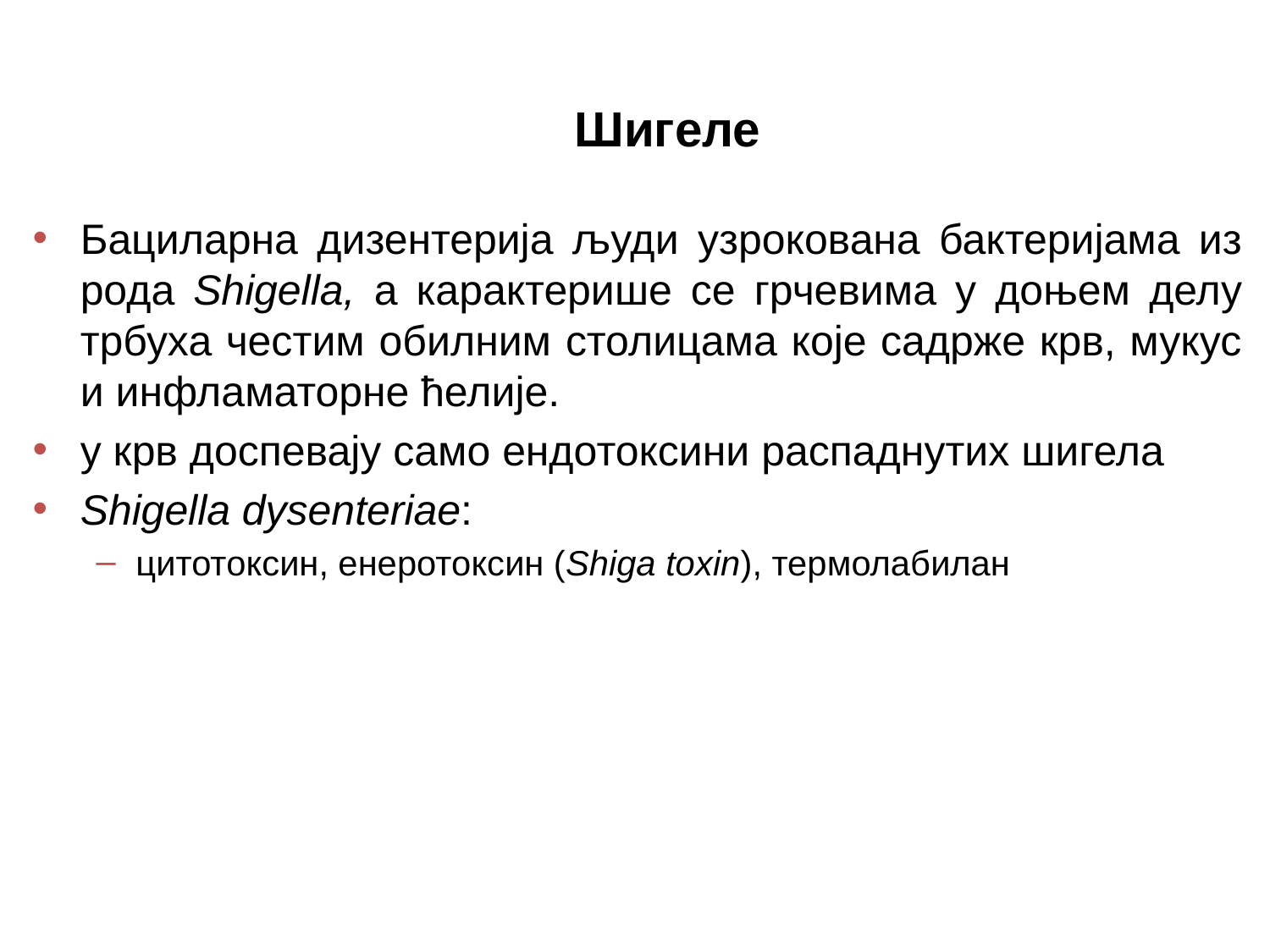

Шигеле

Бациларна дизентерија људи узрокована бактеријама из рода Shigella, а карактерише се грчевима у доњем делу трбуха честим обилним столицама које садрже крв, мукус и инфламаторне ћелије.
у крв доспевају само ендотоксини распаднутих шигела
Shigella dysenteriae:
цитотоксин, енеротоксин (Shiga toxin), термолабилан